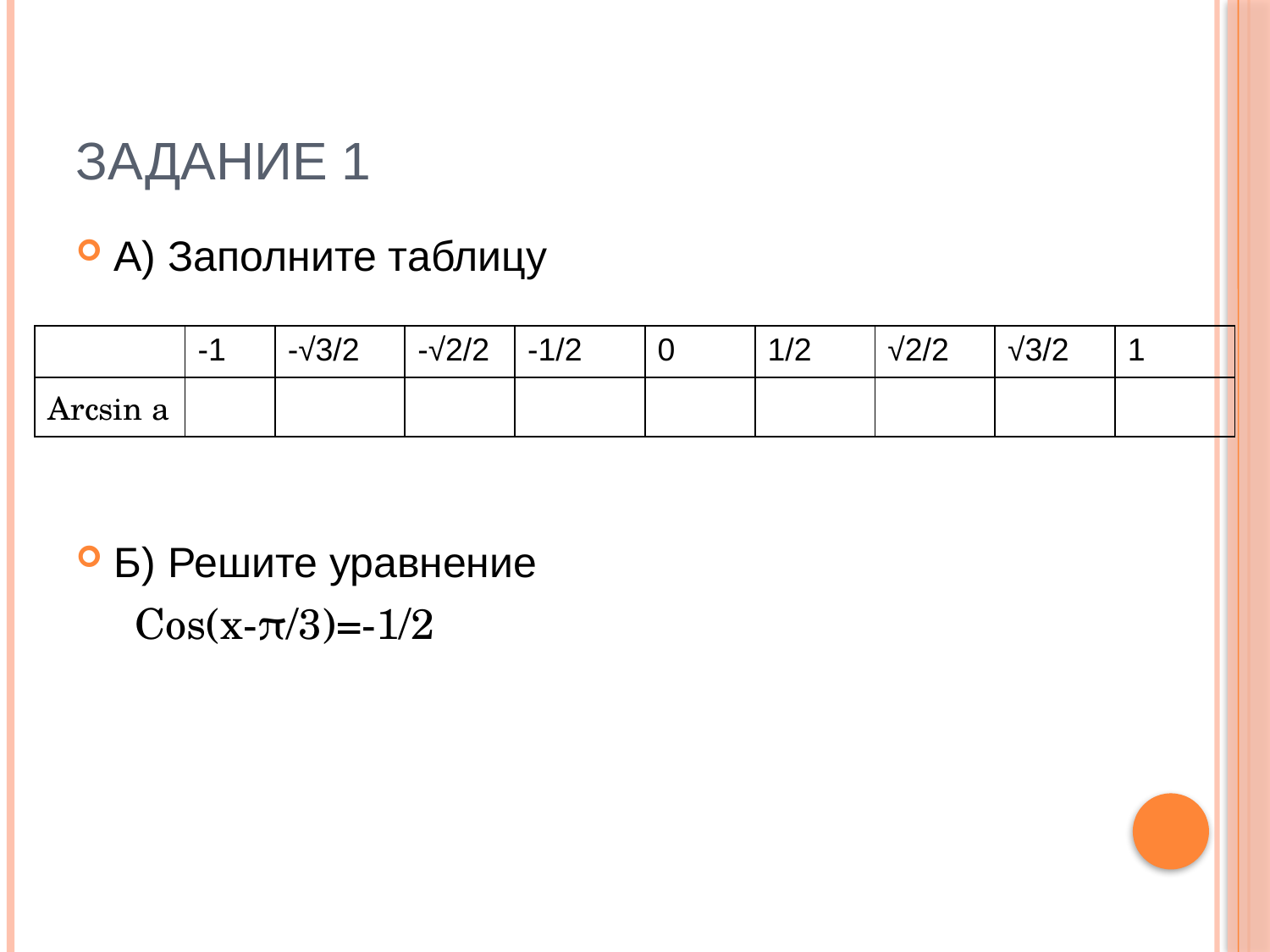

# Задание 1
А) Заполните таблицу

Б) Решите уравнение
     Cos(x-π/3)=-1/2
|  | -1 | -√3/2 | -√2/2 | -1/2 | 0 | 1/2 | √2/2 | √3/2 | 1 |
| --- | --- | --- | --- | --- | --- | --- | --- | --- | --- |
| Arcsin a |  |  |  |  |  |  |  |  |  |